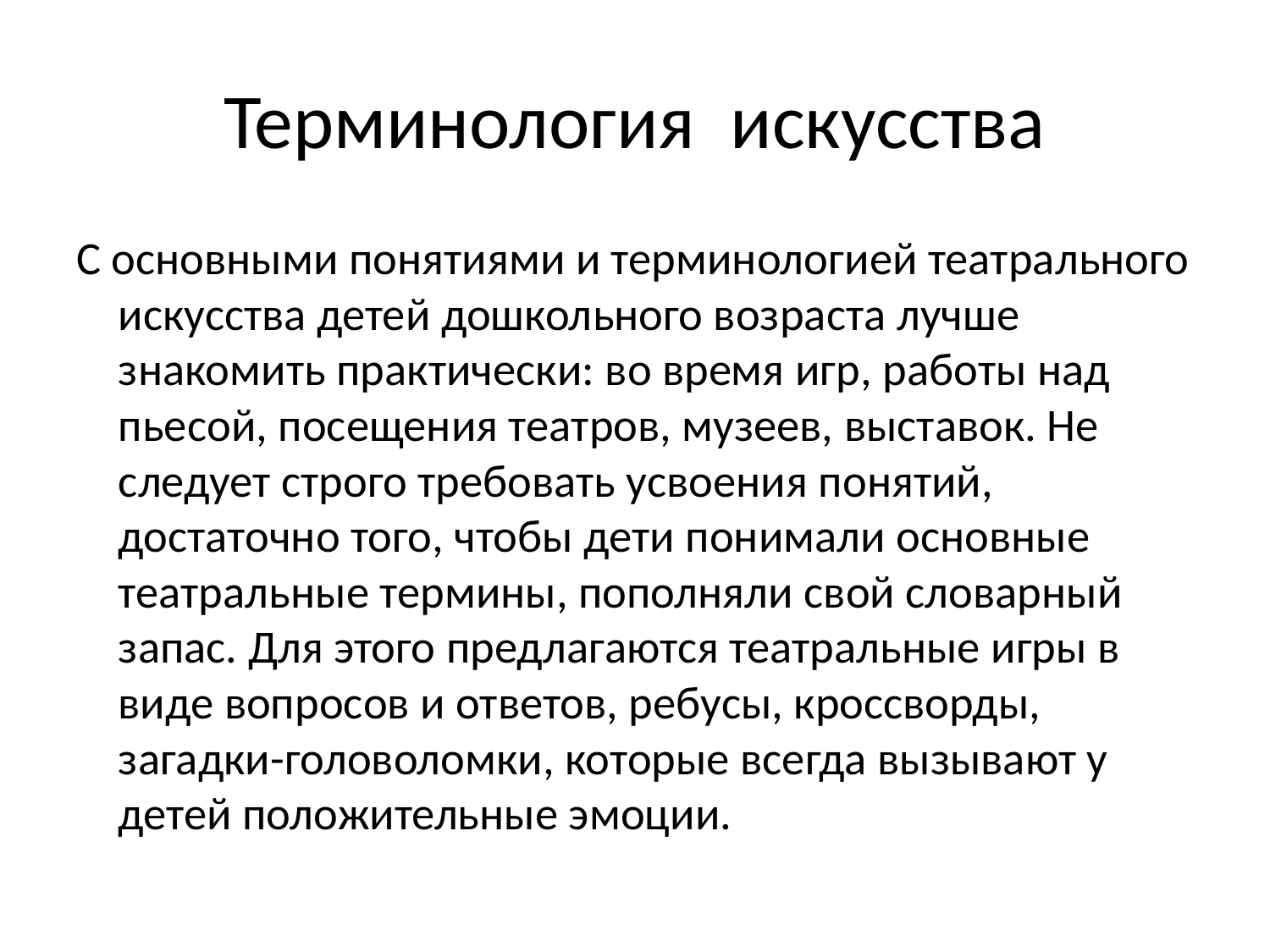

# Терминология  искусства
С основными понятиями и терминологией театрального искусства детей дошкольного возраста лучше знакомить практически: во время игр, работы над пьесой, посещения театров, музеев, выставок. Не следует строго требовать усвоения понятий, достаточно того, чтобы дети понимали основные театральные термины, пополняли свой словарный запас. Для этого предлагаются театральные игры в виде вопросов и ответов, ребусы, кроссворды, загадки-головоломки, которые всегда вызывают у детей положительные эмоции.